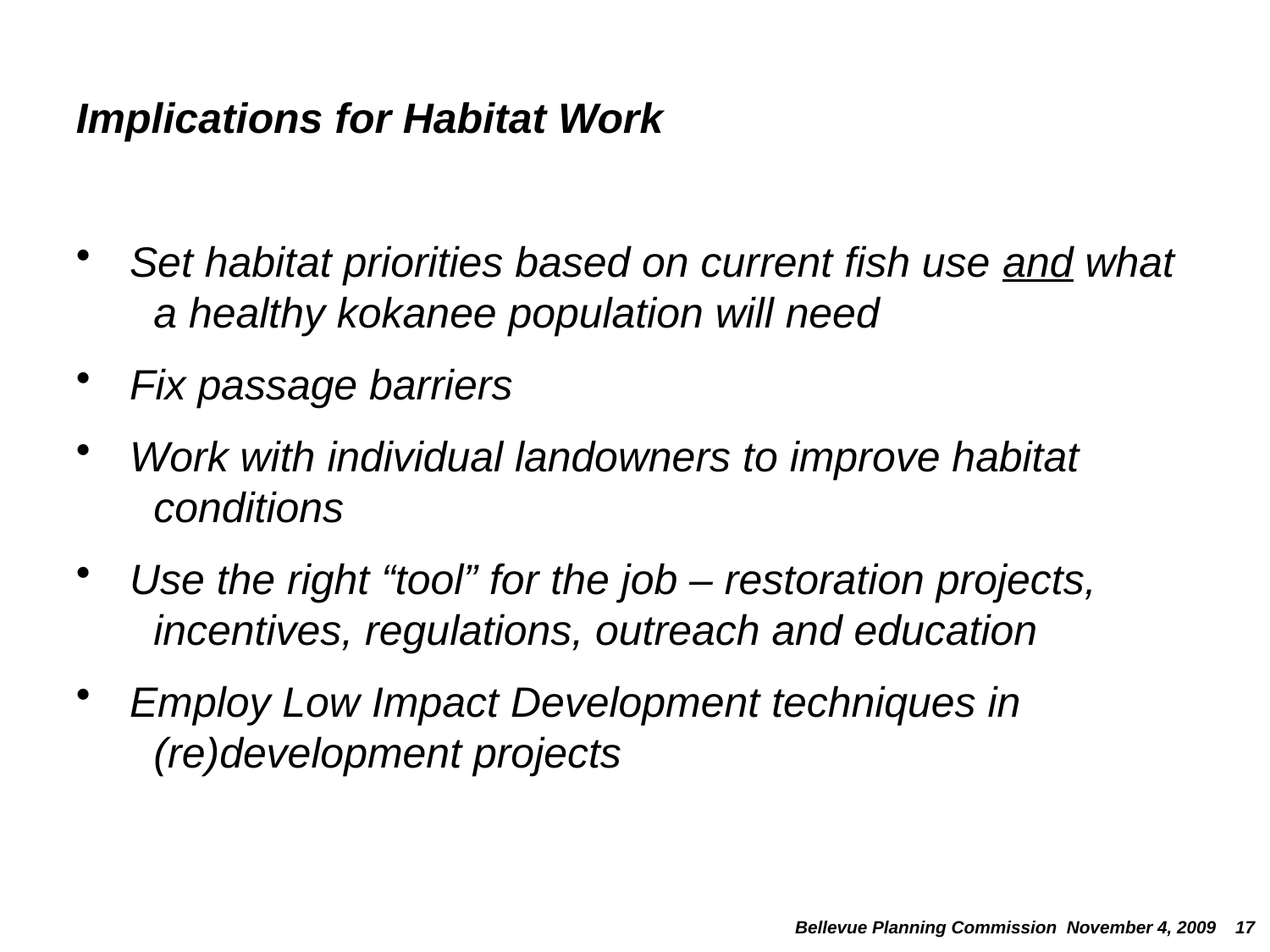

Implications for Habitat Work

  Set habitat priorities based on current fish use and what a healthy kokanee population will need
  Fix passage barriers
  Work with individual landowners to improve habitat conditions
  Use the right “tool” for the job – restoration projects, incentives, regulations, outreach and education
  Employ Low Impact Development techniques in (re)development projects